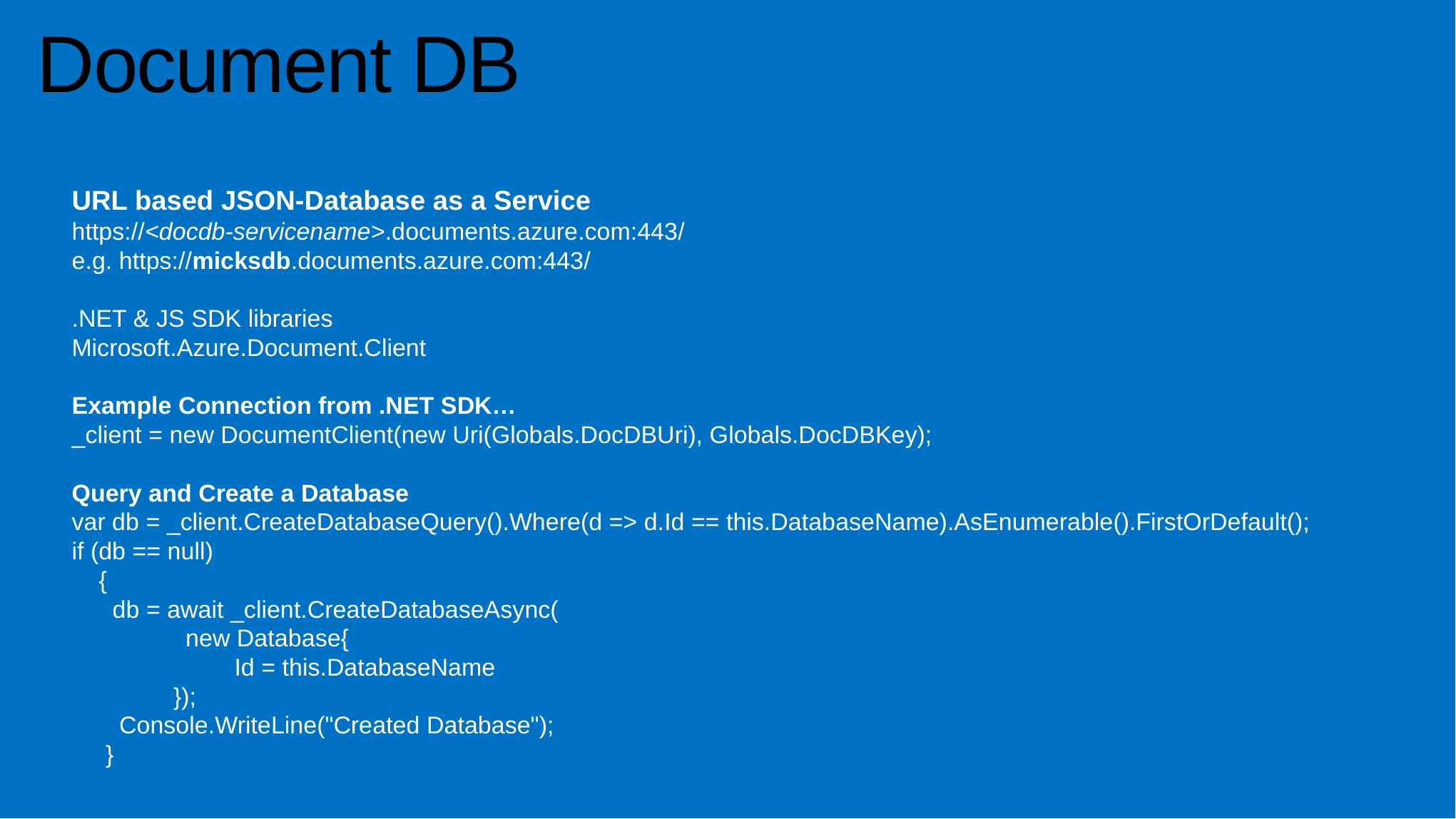

# Document DB
URL based JSON-Database as a Service
https://<docdb-servicename>.documents.azure.com:443/
e.g. https://micksdb.documents.azure.com:443/

.NET & JS SDK libraries
Microsoft.Azure.Document.Client

Example Connection from .NET SDK…
_client = new DocumentClient(new Uri(Globals.DocDBUri), Globals.DocDBKey);

Query and Create a Database
var db = _client.CreateDatabaseQuery().Where(d => d.Id == this.DatabaseName).AsEnumerable().FirstOrDefault();
if (db == null)
    {
      db = await _client.CreateDatabaseAsync(
	 new Database{
                        Id = this.DatabaseName
               });
       Console.WriteLine("Created Database");
     }